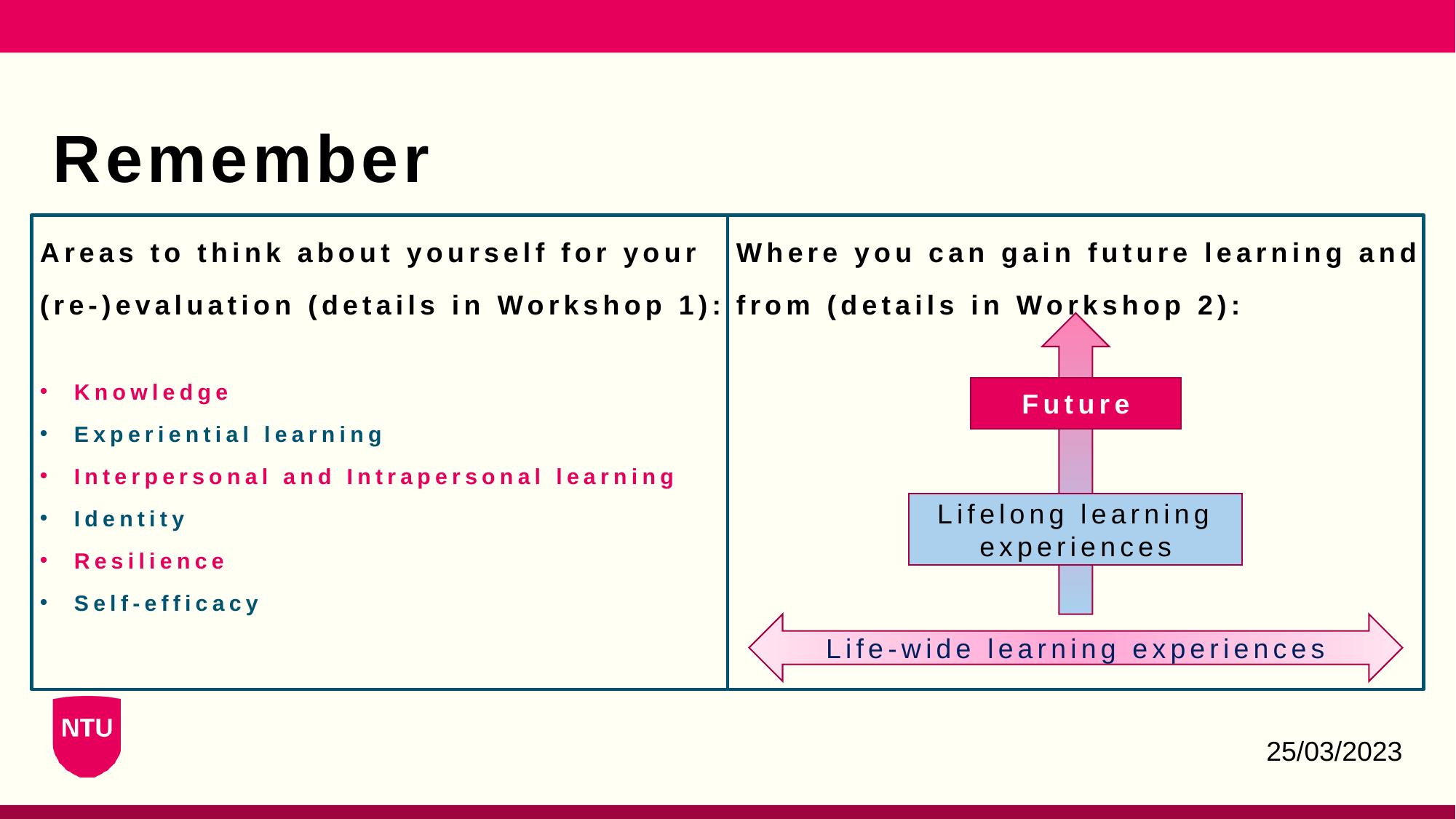

# Remember
Areas to think about yourself for your (re-)evaluation (details in Workshop 1):

Knowledge
Experiential learning
Interpersonal and Intrapersonal learning
Identity
Resilience
Self-efficacy
Where you can gain future learning and from (details in Workshop 2):

Future
Lifelong learning experiences
Life-wide learning experiences
25/03/2023